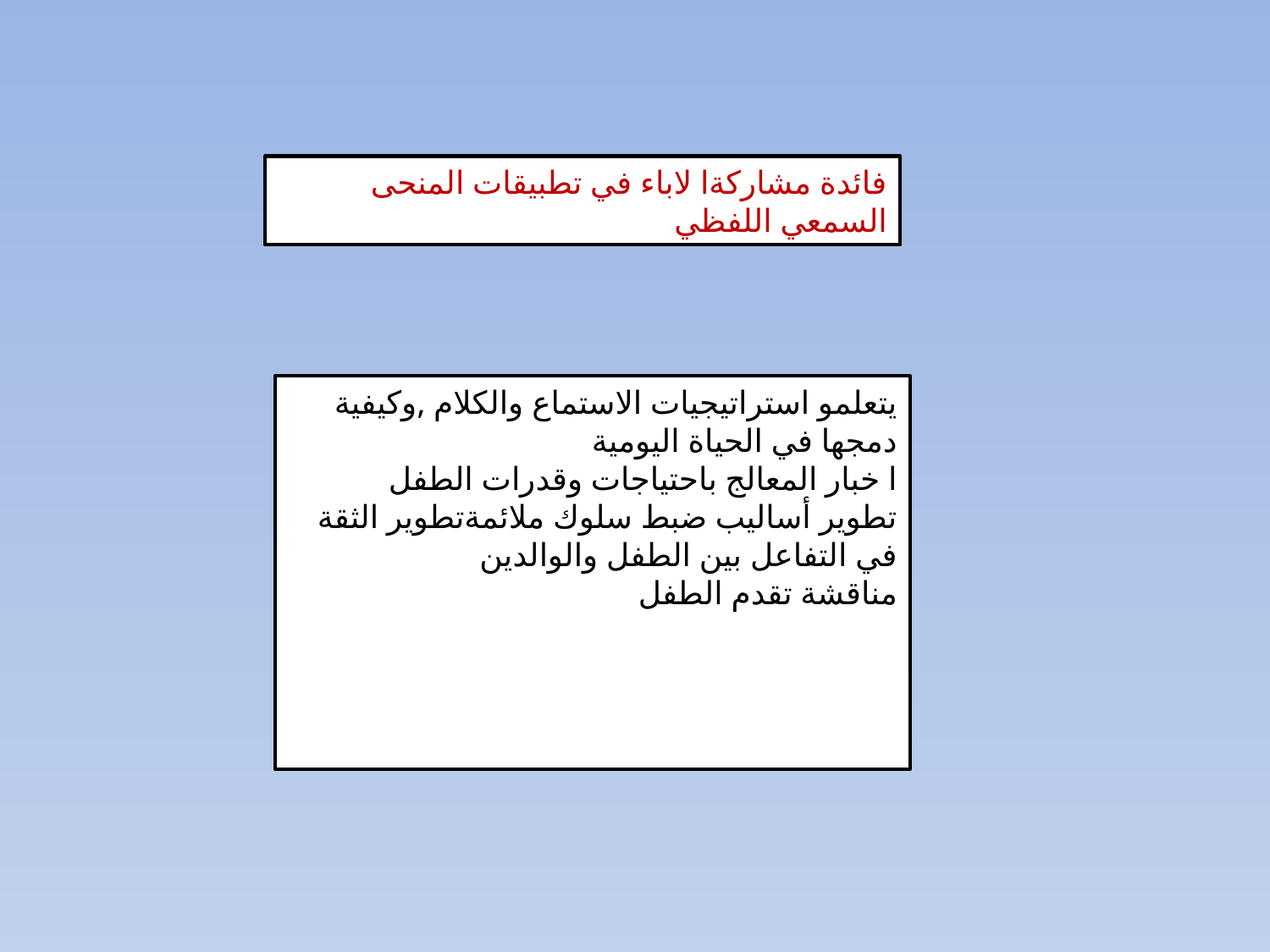

فائدة مشاركةا لاباء في تطبيقات المنحى السمعي اللفظي
يتعلمو استراتيجيات الاستماع والكلام ,وكيفية دمجها في الحياة اليومية
ا خبار المعالج باحتياجات وقدرات الطفل
تطوير أساليب ضبط سلوك ملائمةتطوير الثقة في التفاعل بين الطفل والوالدين
مناقشة تقدم الطفل